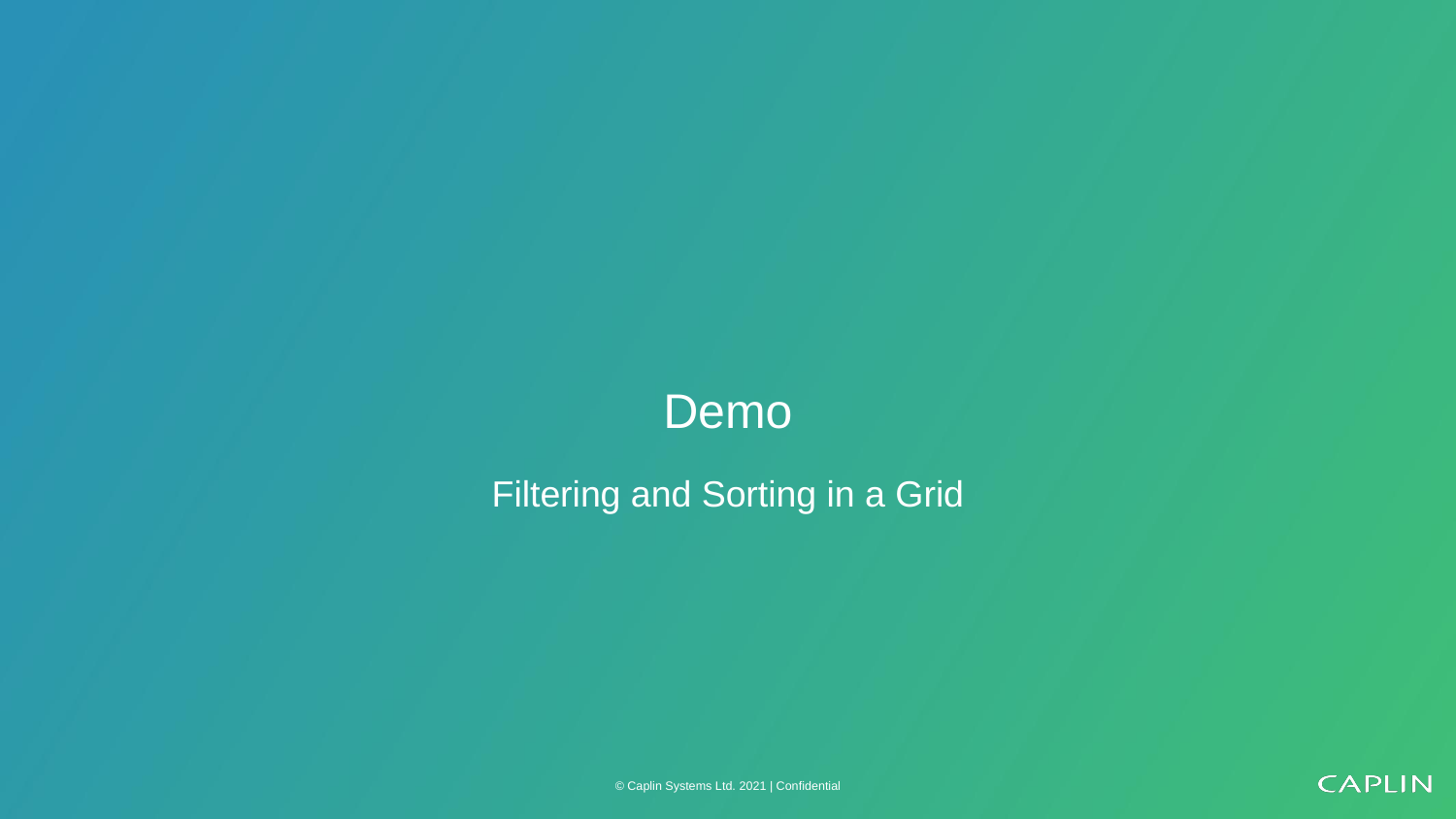

# Demo
Filtering and Sorting in a Grid